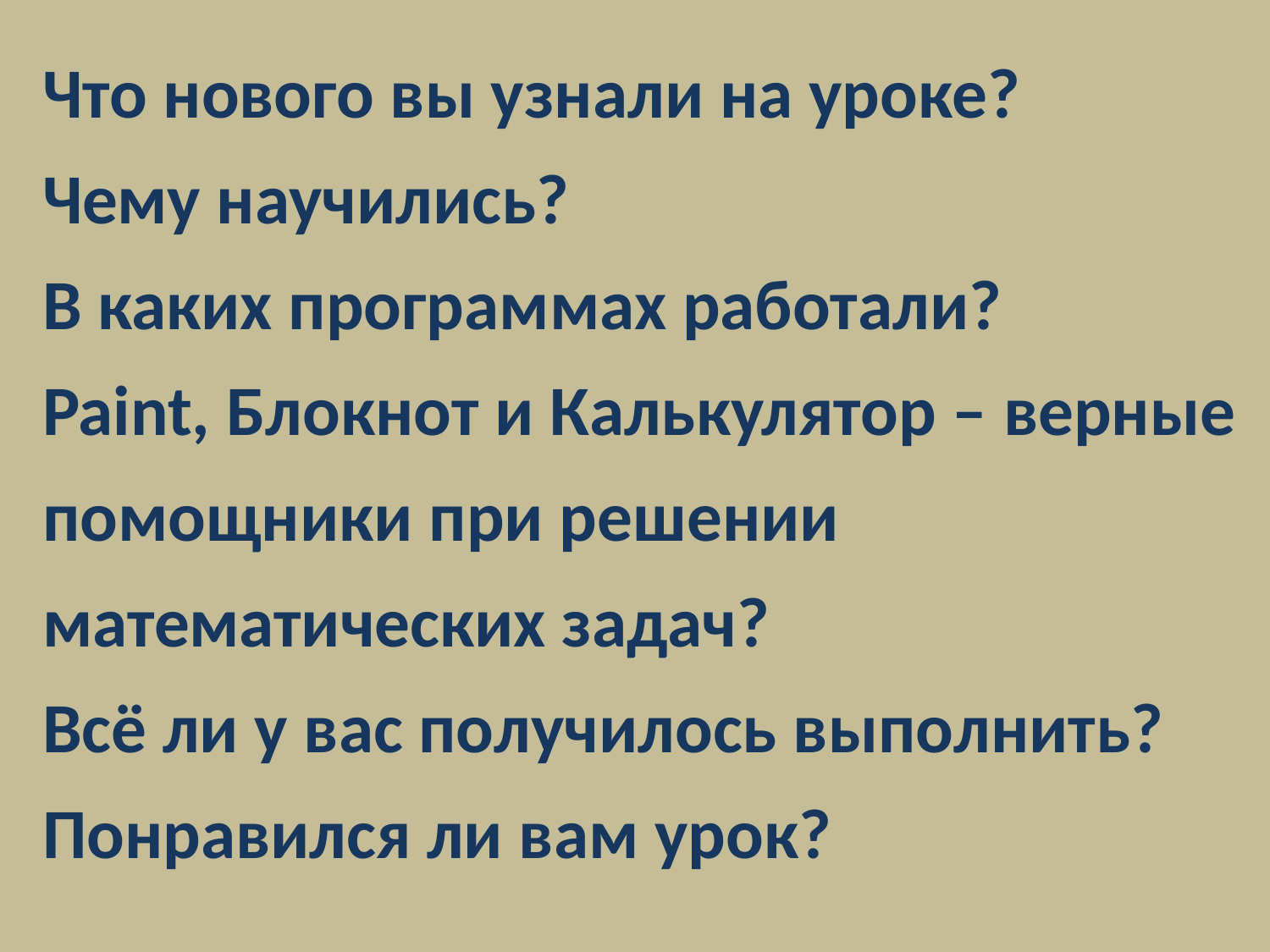

Что нового вы узнали на уроке?
Чему научились?
В каких программах работали?
Paint, Блокнот и Калькулятор – верные помощники при решении математических задач?
Всё ли у вас получилось выполнить?
Понравился ли вам урок?